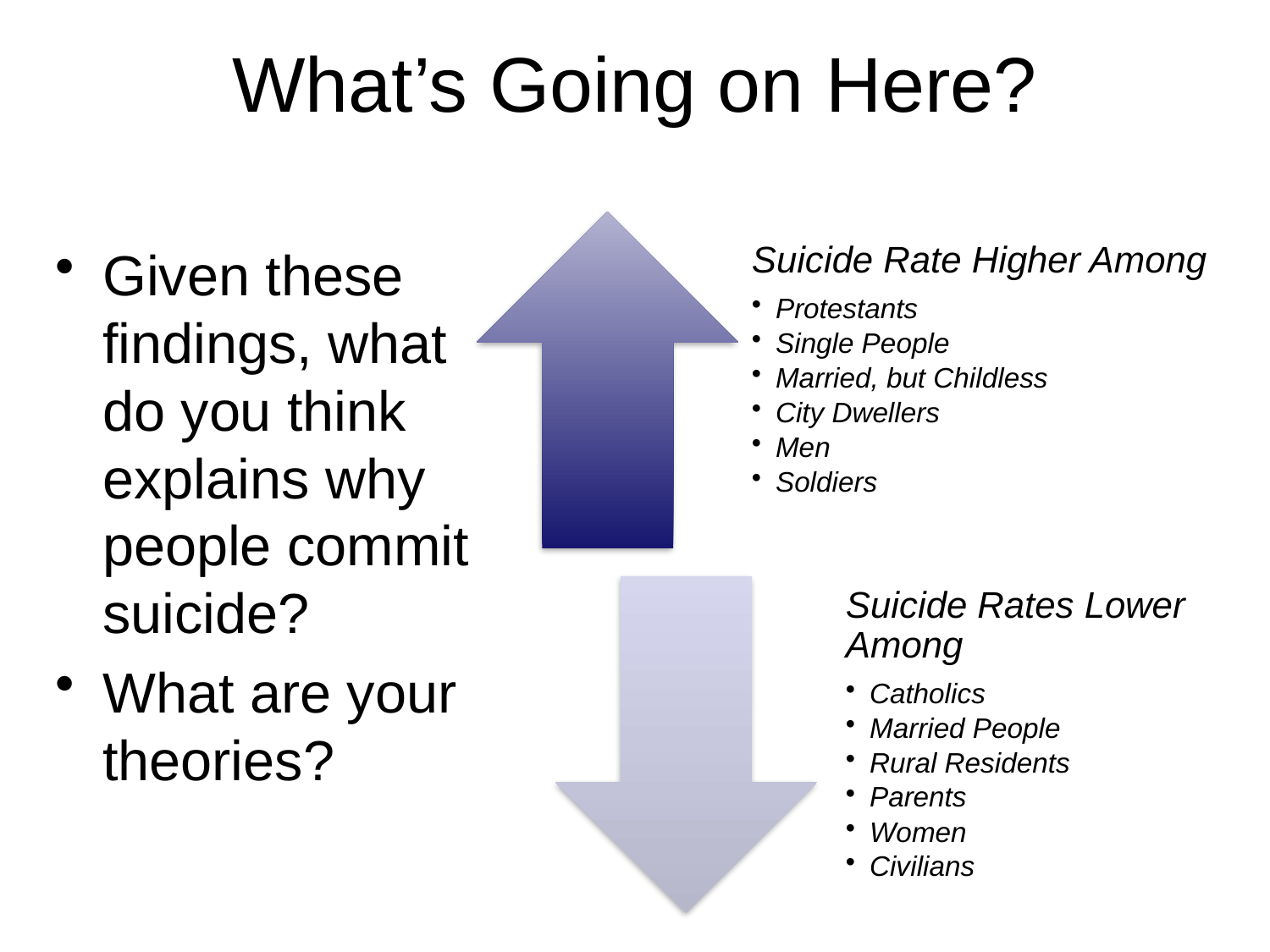

# What’s Going on Here?
Suicide Rate Higher Among
Protestants
Single People
Married, but Childless
City Dwellers
Men
Soldiers
Suicide Rates Lower Among
Catholics
Married People
Rural Residents
Parents
Women
Civilians
Given these findings, what do you think explains why people commit suicide?
What are your theories?